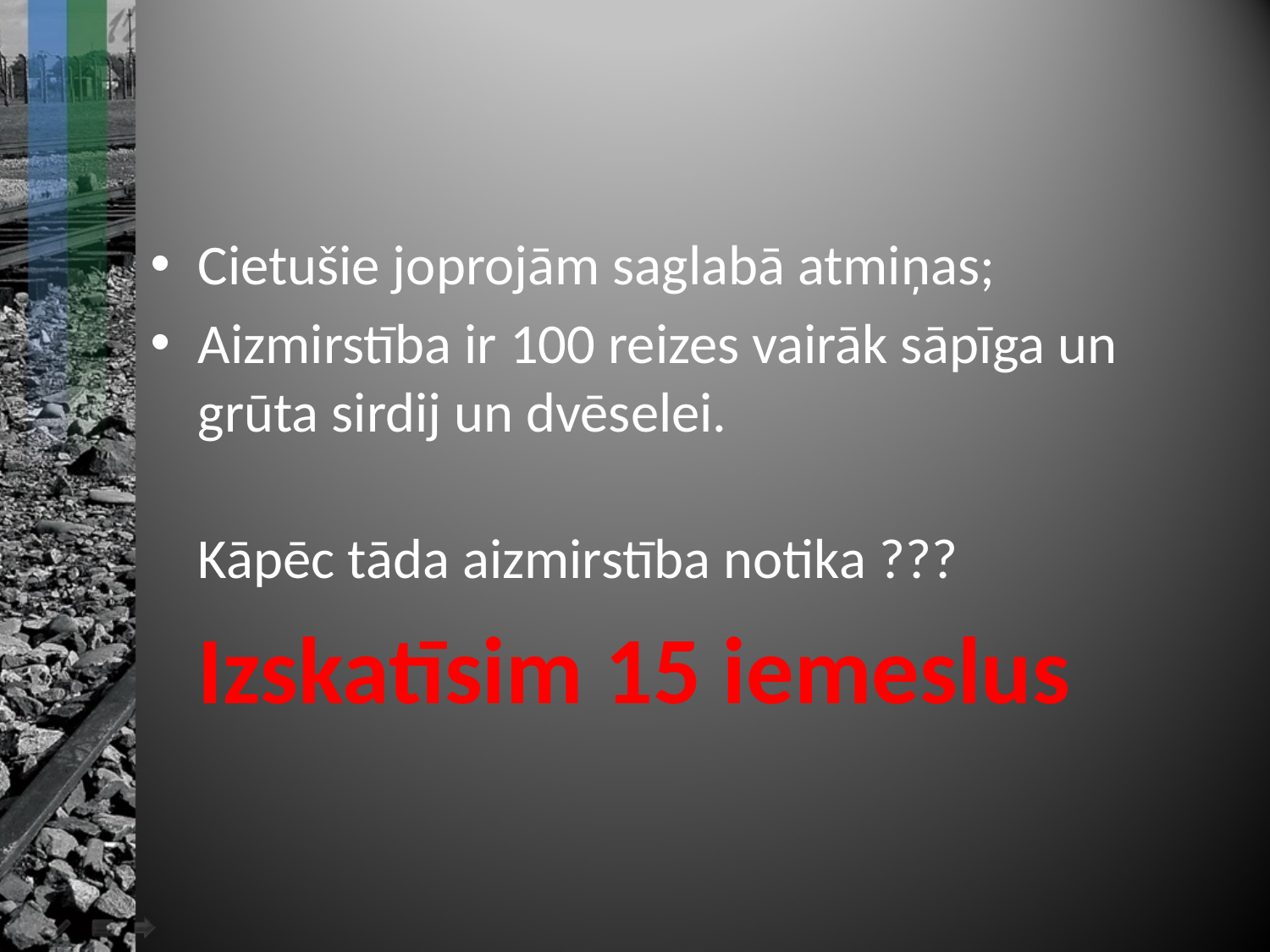

Cietušie joprojām saglabā atmiņas;
Aizmirstība ir 100 reizes vairāk sāpīga un grūta sirdij un dvēselei.
	Kāpēc tāda aizmirstība notika ???
	Izskatīsim 15 iemeslus